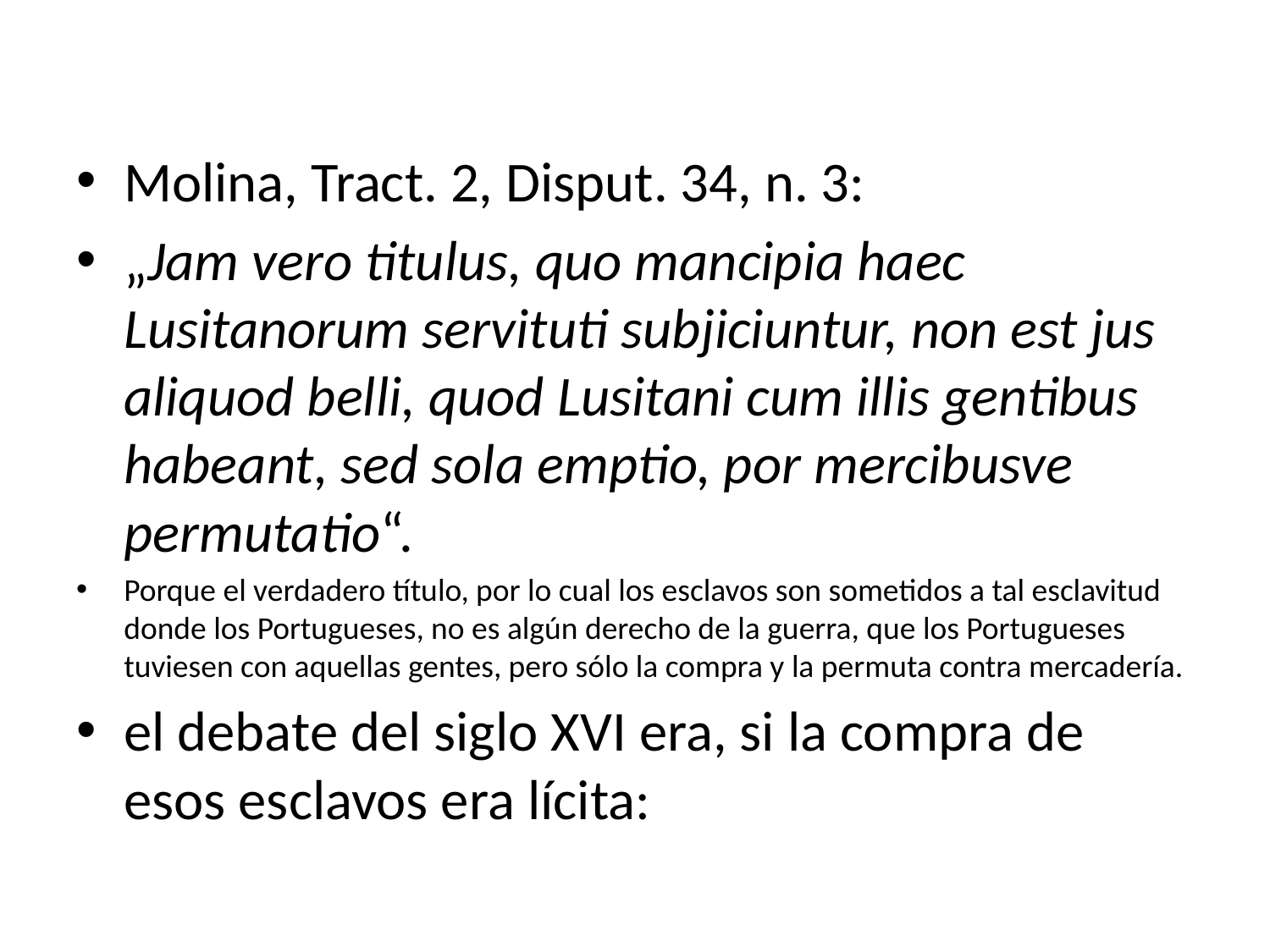

Molina, Tract. 2, Disput. 34, n. 3:
„Jam vero titulus, quo mancipia haec Lusitanorum servituti subjiciuntur, non est jus aliquod belli, quod Lusitani cum illis gentibus habeant, sed sola emptio, por mercibusve permutatio“.
Porque el verdadero título, por lo cual los esclavos son sometidos a tal esclavitud donde los Portugueses, no es algún derecho de la guerra, que los Portugueses tuviesen con aquellas gentes, pero sólo la compra y la permuta contra mercadería.
el debate del siglo XVI era, si la compra de esos esclavos era lícita: